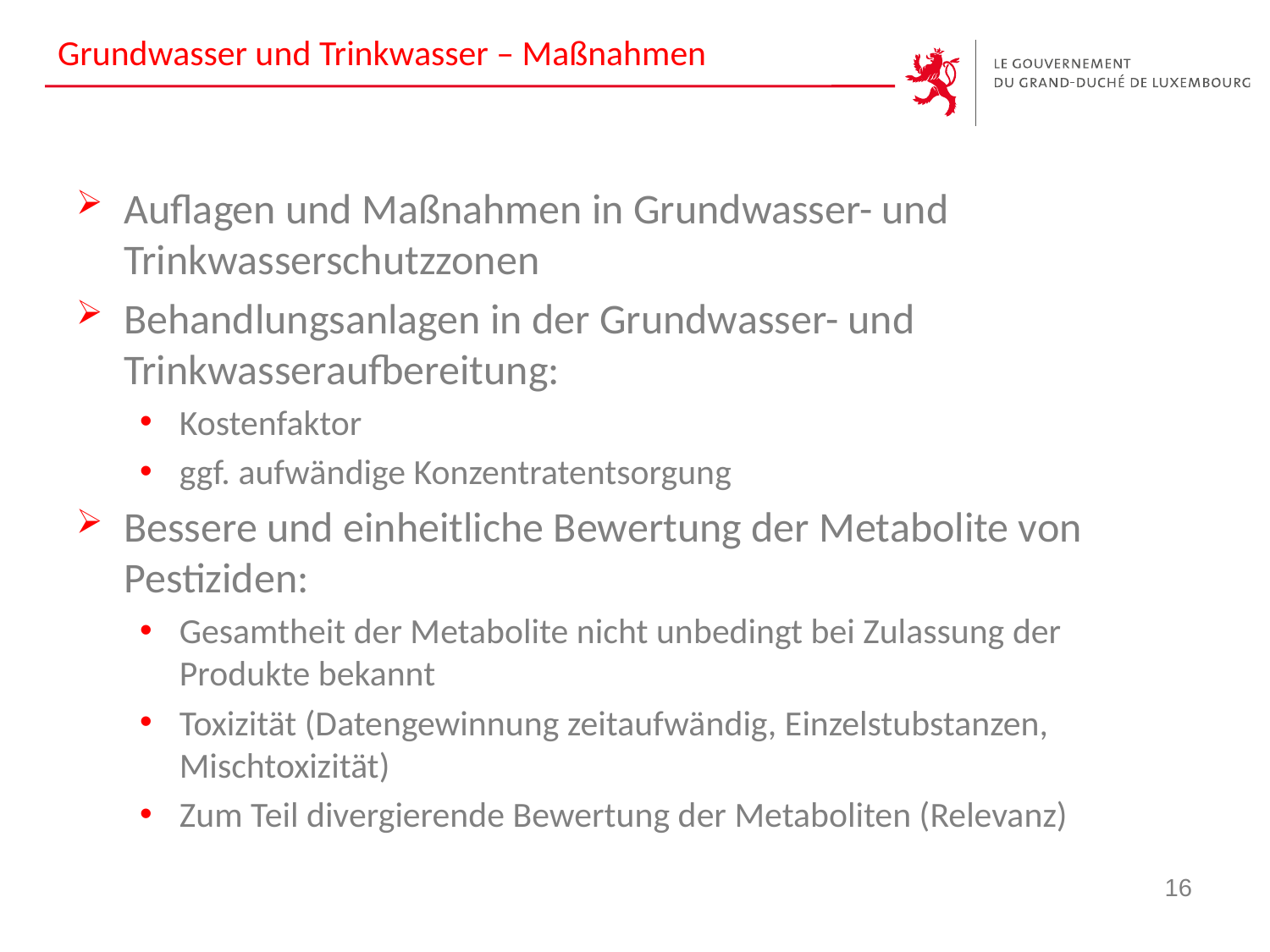

# Grundwasser und Trinkwasser – Maßnahmen
Auflagen und Maßnahmen in Grundwasser- und Trinkwasserschutzzonen
Behandlungsanlagen in der Grundwasser- und Trinkwasseraufbereitung:
Kostenfaktor
ggf. aufwändige Konzentratentsorgung
Bessere und einheitliche Bewertung der Metabolite von Pestiziden:
Gesamtheit der Metabolite nicht unbedingt bei Zulassung der Produkte bekannt
Toxizität (Datengewinnung zeitaufwändig, Einzelstubstanzen, Mischtoxizität)
Zum Teil divergierende Bewertung der Metaboliten (Relevanz)

16